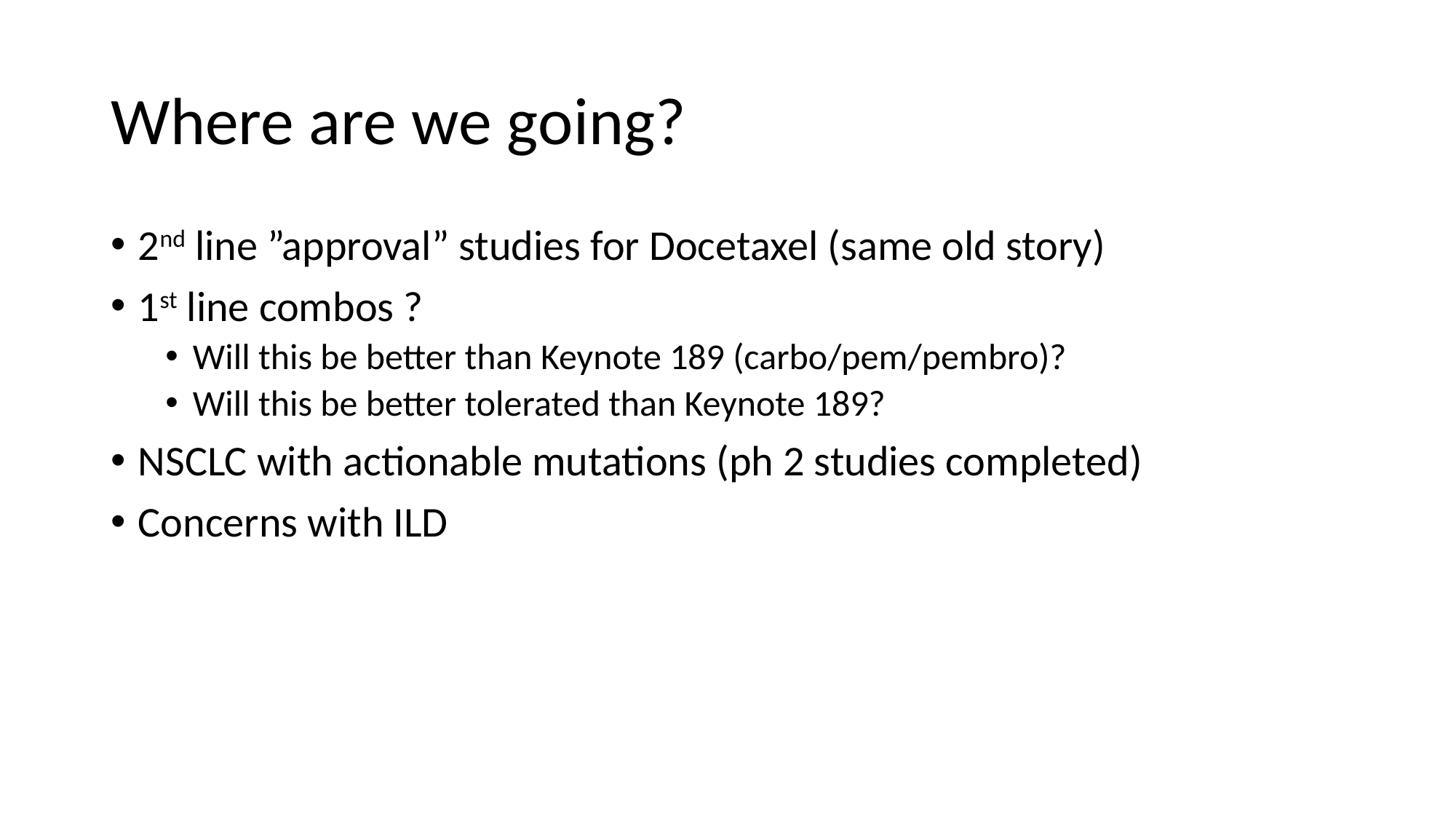

# Where are we going?
2nd line ”approval” studies for Docetaxel (same old story)
1st line combos ?
Will this be better than Keynote 189 (carbo/pem/pembro)?
Will this be better tolerated than Keynote 189?
NSCLC with actionable mutations (ph 2 studies completed)
Concerns with ILD